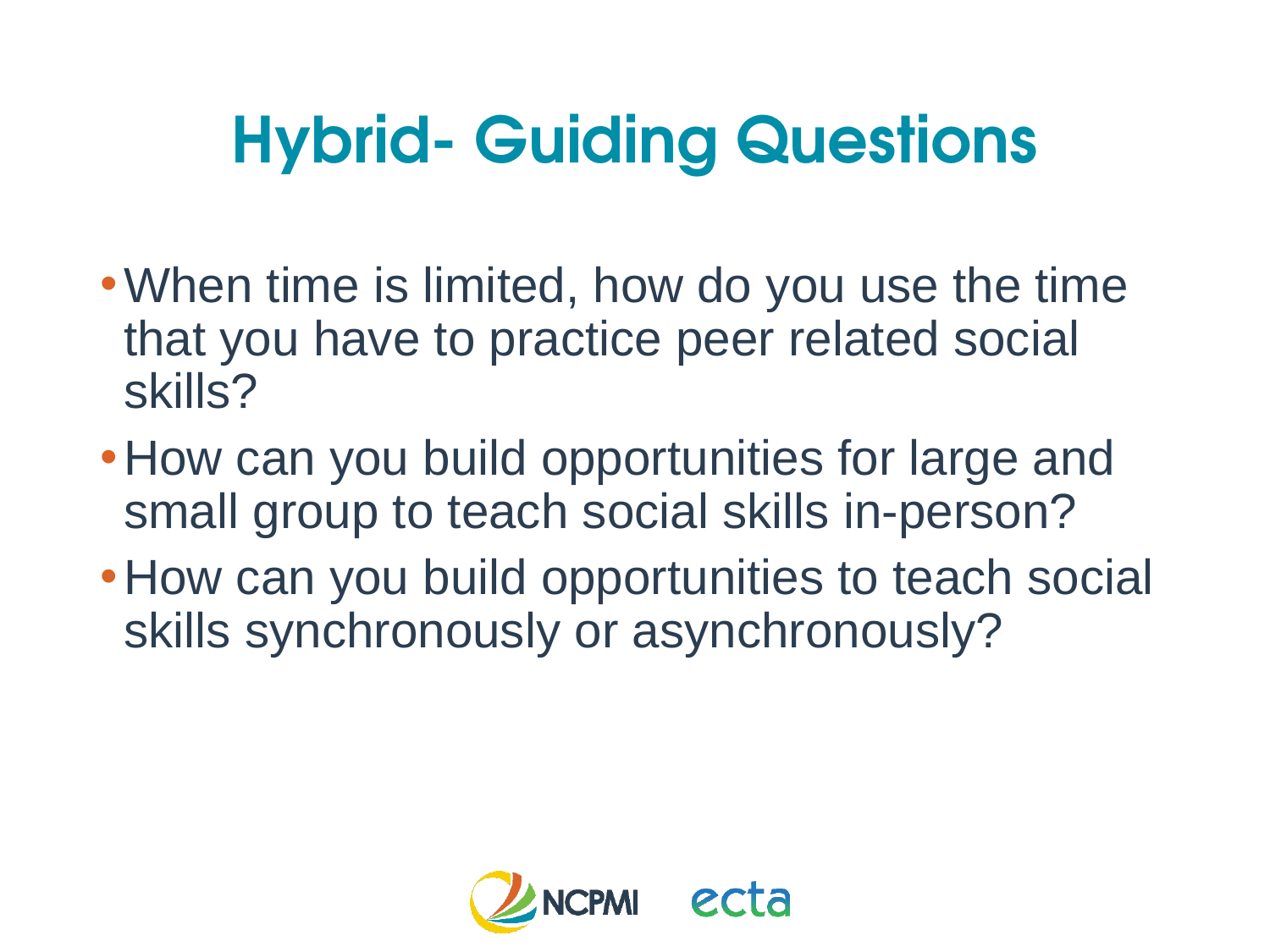

# Hybrid- Guiding Questions
When time is limited, how do you use the time that you have to practice peer related social skills?
How can you build opportunities for large and small group to teach social skills in-person?
How can you build opportunities to teach social skills synchronously or asynchronously?